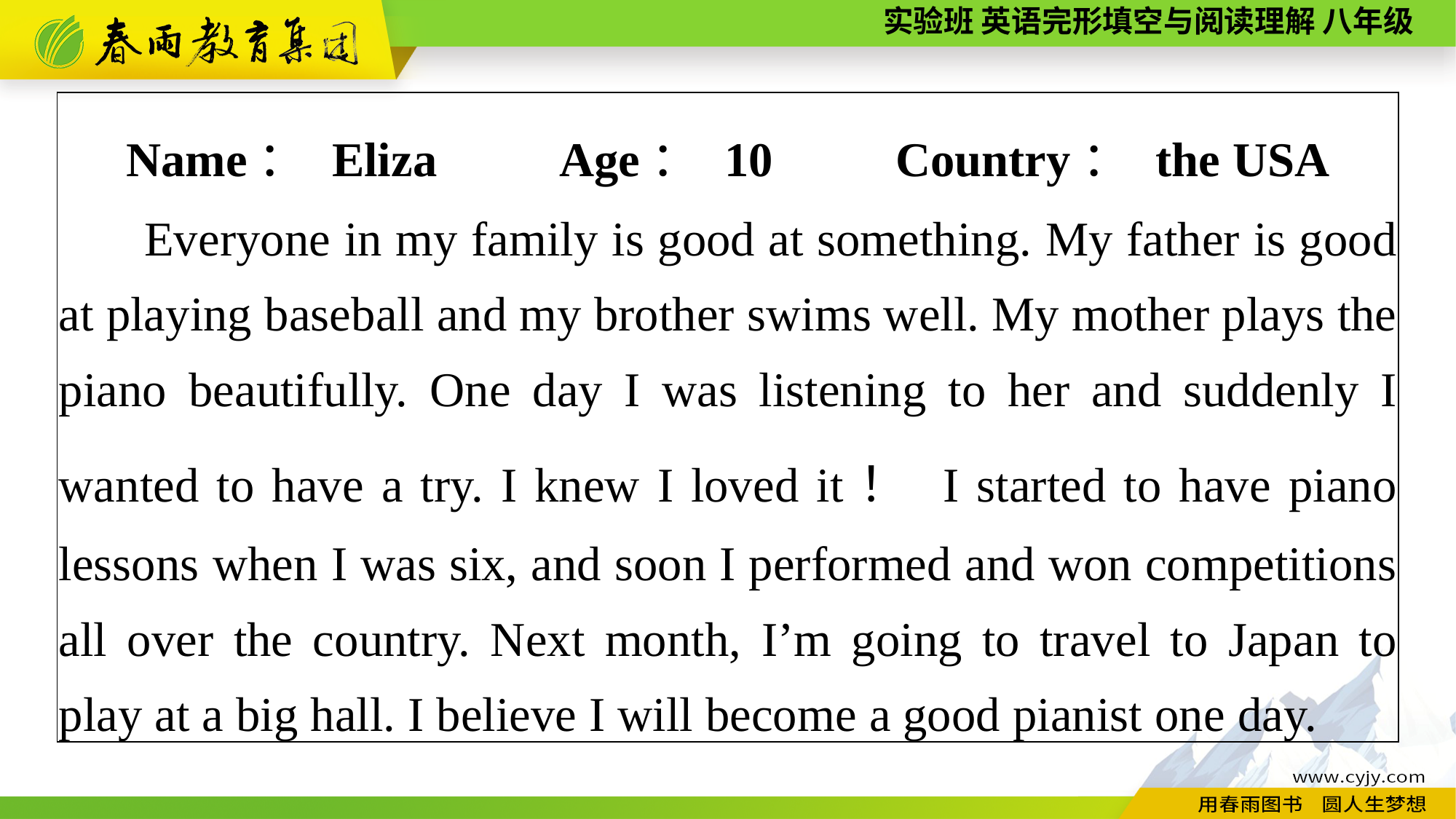

| Name： Eliza　　Age： 10　　Country： the USA Everyone in my family is good at something. My father is good at playing baseball and my brother swims well. My mother plays the piano beautifully. One day I was listening to her and suddenly I wanted to have a try. I knew I loved it！ I started to have piano lessons when I was six, and soon I performed and won competitions all over the country. Next month, I’m going to travel to Japan to play at a big hall. I believe I will become a good pianist one day. |
| --- |